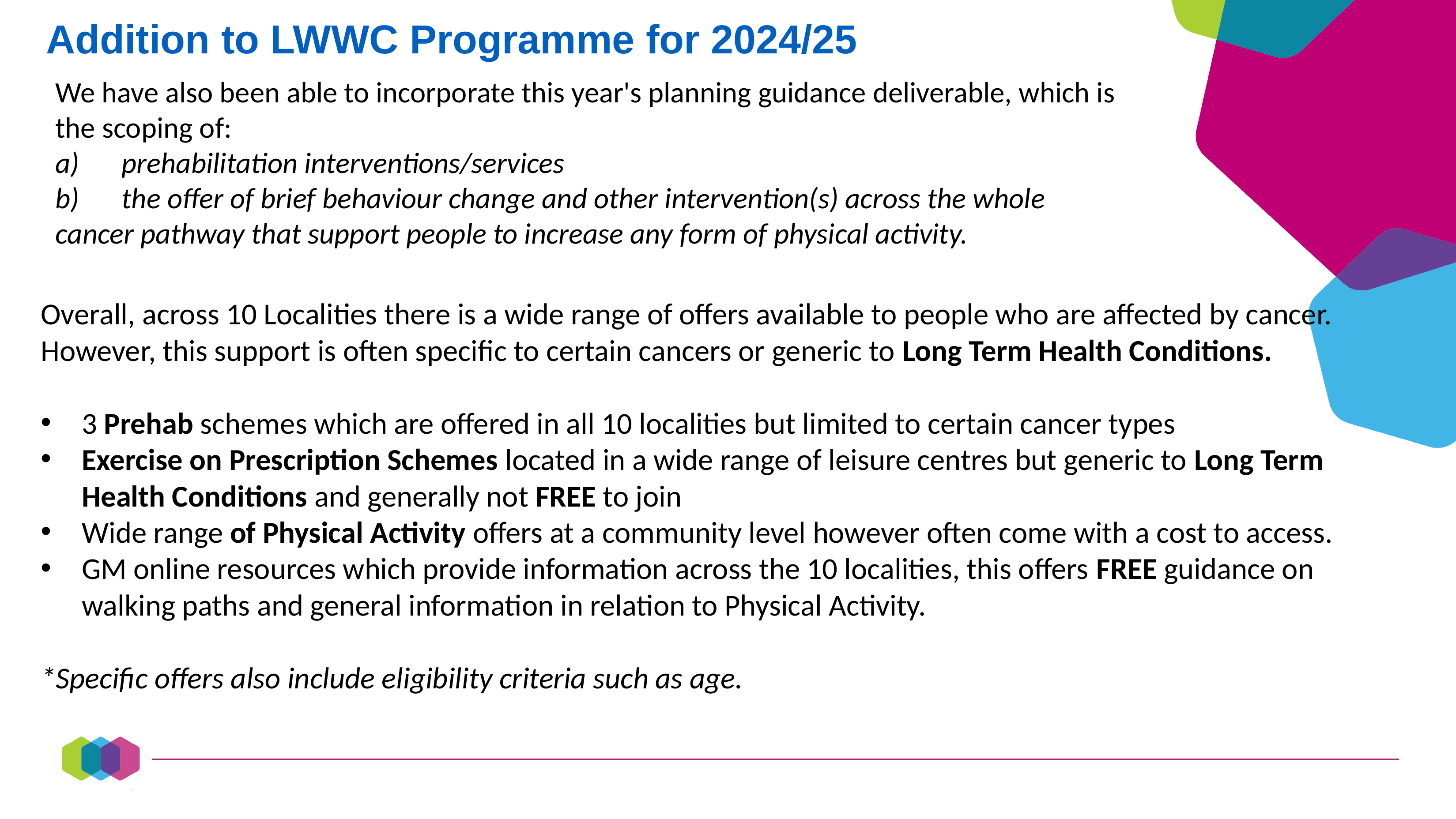

Addition to LWWC Programme for 2024/25
We have also been able to incorporate this year's planning guidance deliverable, which is the scoping of:
a)	prehabilitation interventions/services
b)	the offer of brief behaviour change and other intervention(s) across the whole cancer pathway that support people to increase any form of physical activity.

Overall, across 10 Localities there is a wide range of offers available to people who are affected by cancer.  However, this support is often specific to certain cancers or generic to Long Term Health Conditions.

3 Prehab schemes which are offered in all 10 localities but limited to certain cancer types
Exercise on Prescription Schemes located in a wide range of leisure centres but generic to Long Term Health Conditions and generally not FREE to join
Wide range of Physical Activity offers at a community level however often come with a cost to access.
GM online resources which provide information across the 10 localities, this offers FREE guidance on walking paths and general information in relation to Physical Activity.

*Specific offers also include eligibility criteria such as age.